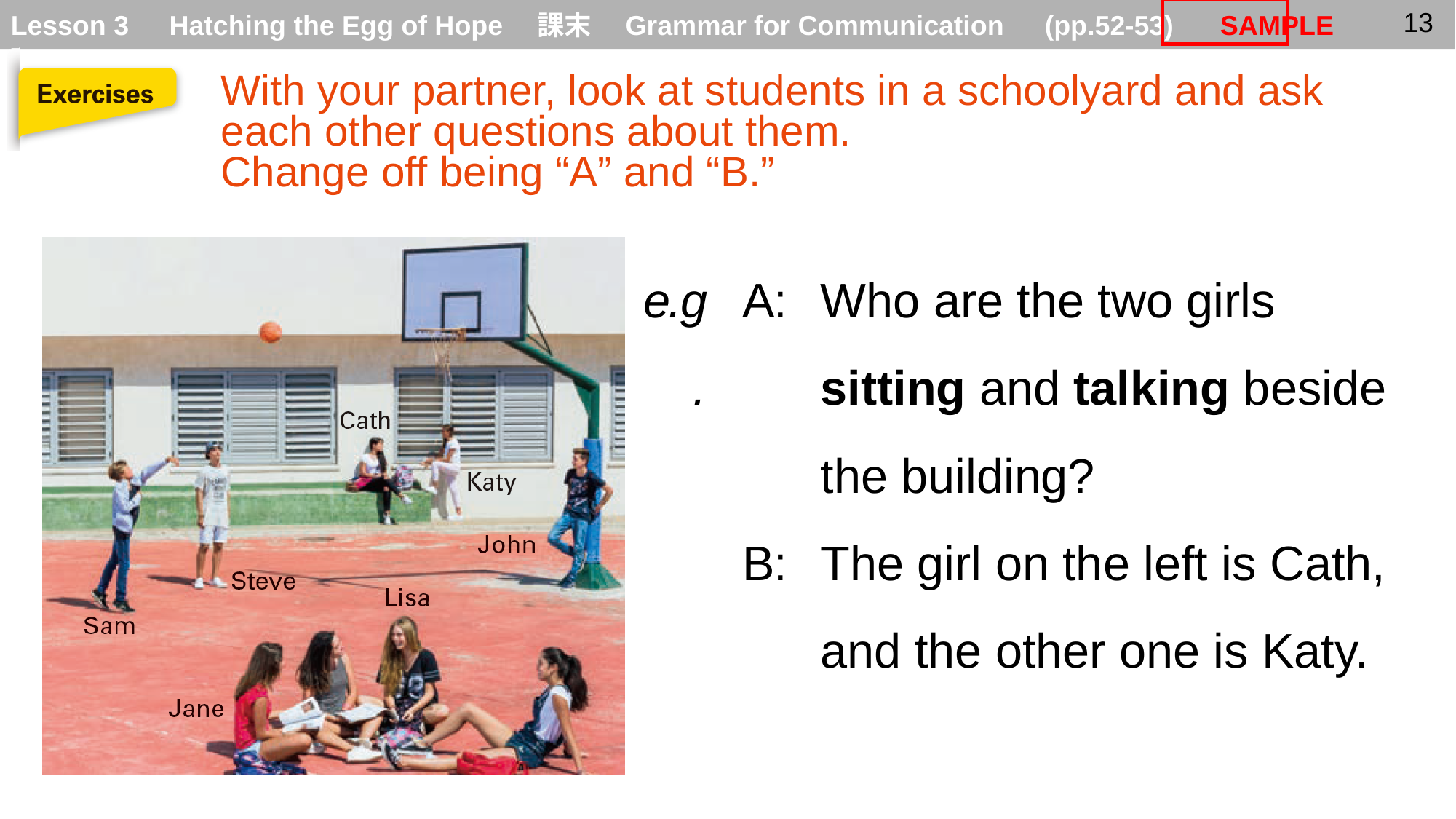

With your partner, look at students in a schoolyard and ask each other questions about them.
Change off being “A” and “B.”
e.g.
A:
B:
Who are the two girls sitting and talking beside the building?
The girl on the left is Cath, and the other one is Katy.